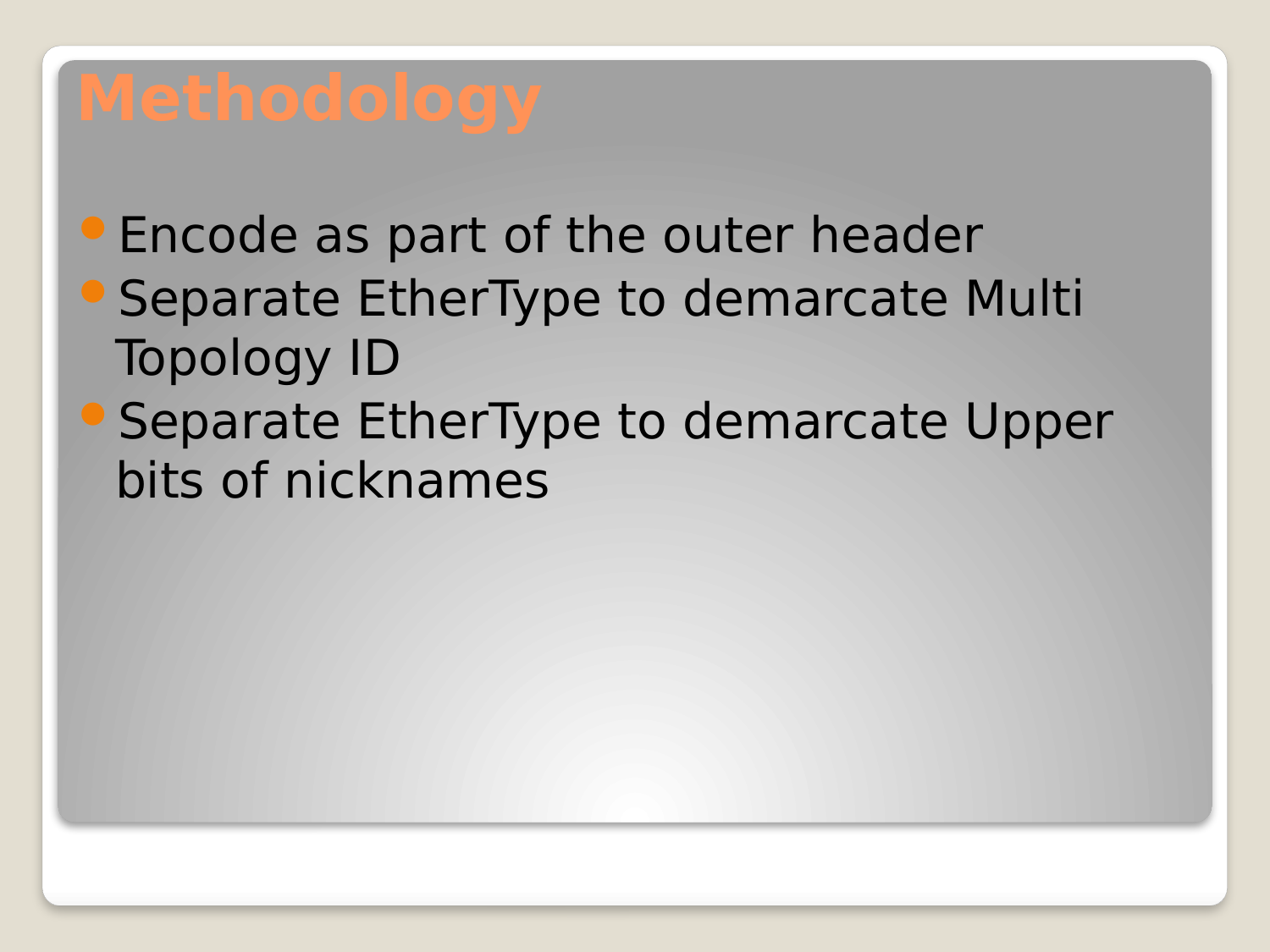

# Methodology
Encode as part of the outer header
Separate EtherType to demarcate Multi Topology ID
Separate EtherType to demarcate Upper bits of nicknames